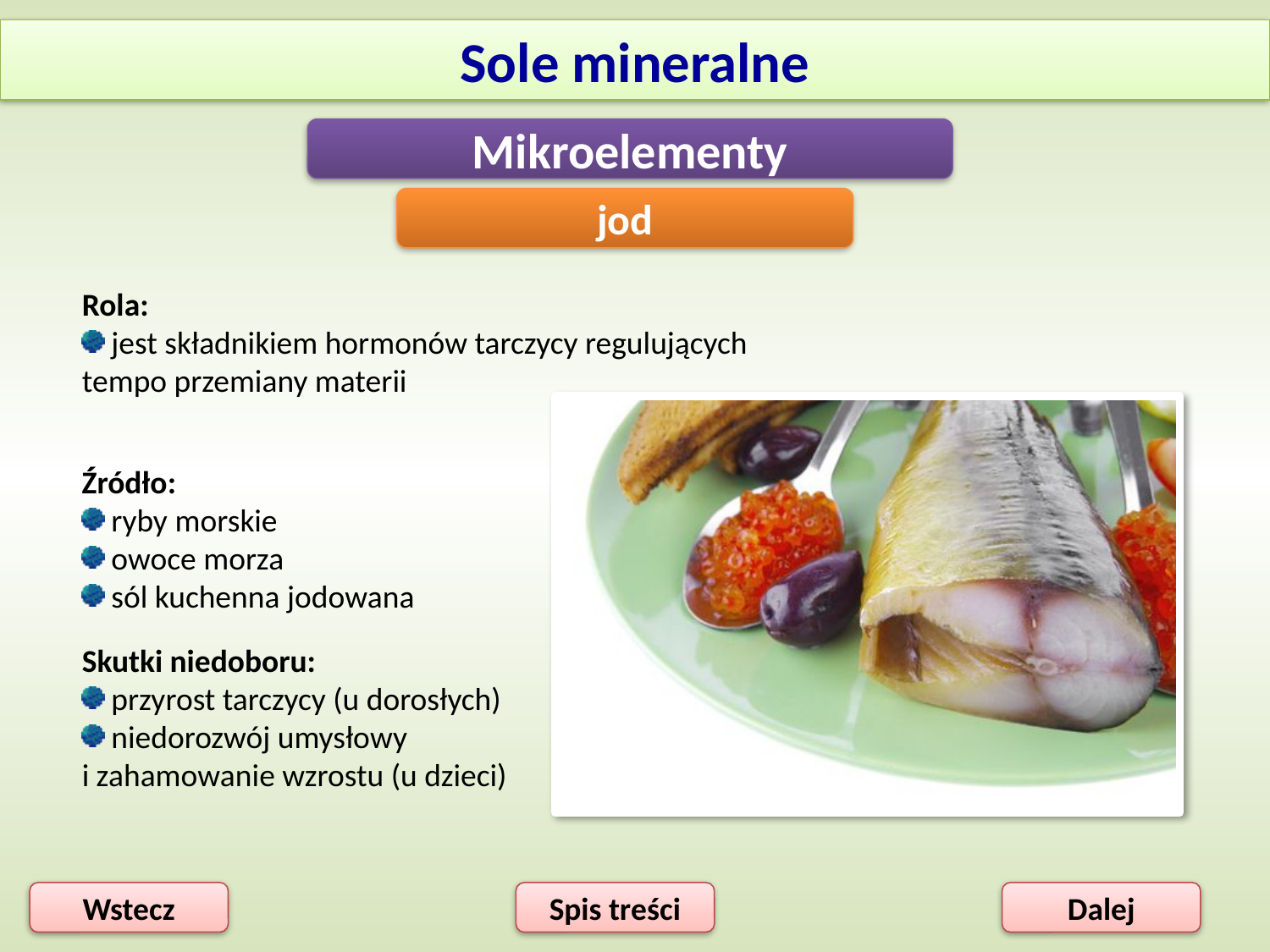

Sole mineralne
Mikroelementy
jod
Rola:
 jest składnikiem hormonów tarczycy regulujących tempo przemiany materii

Źródło:
 ryby morskie
 owoce morza
 sól kuchenna jodowana
Skutki niedoboru:
 przyrost tarczycy (u dorosłych)
 niedorozwój umysłowy
i zahamowanie wzrostu (u dzieci)

Wstecz
Spis treści
Dalej